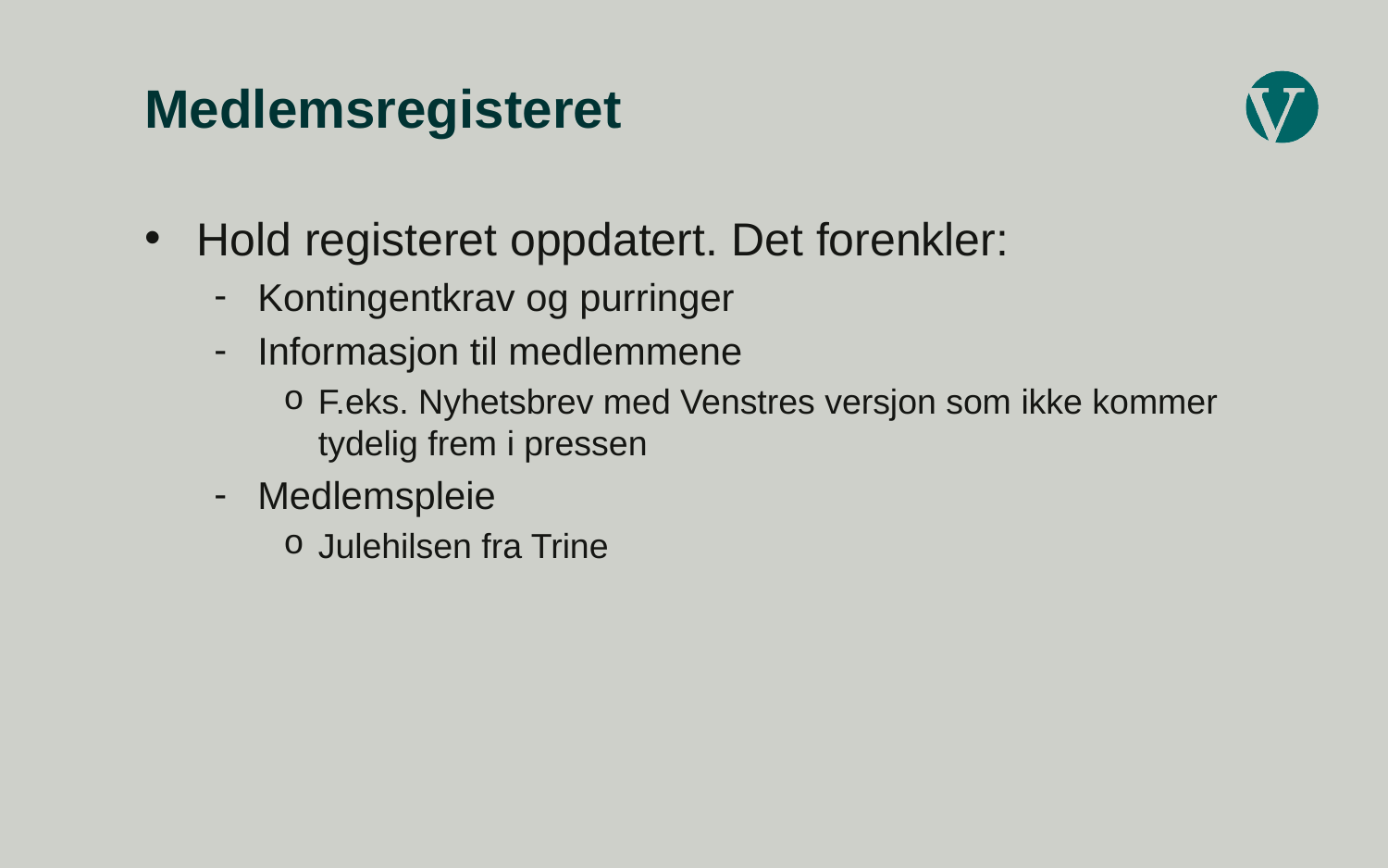

# Medlemsregisteret
Hold registeret oppdatert. Det forenkler:
Kontingentkrav og purringer
Informasjon til medlemmene
F.eks. Nyhetsbrev med Venstres versjon som ikke kommer tydelig frem i pressen
Medlemspleie
Julehilsen fra Trine